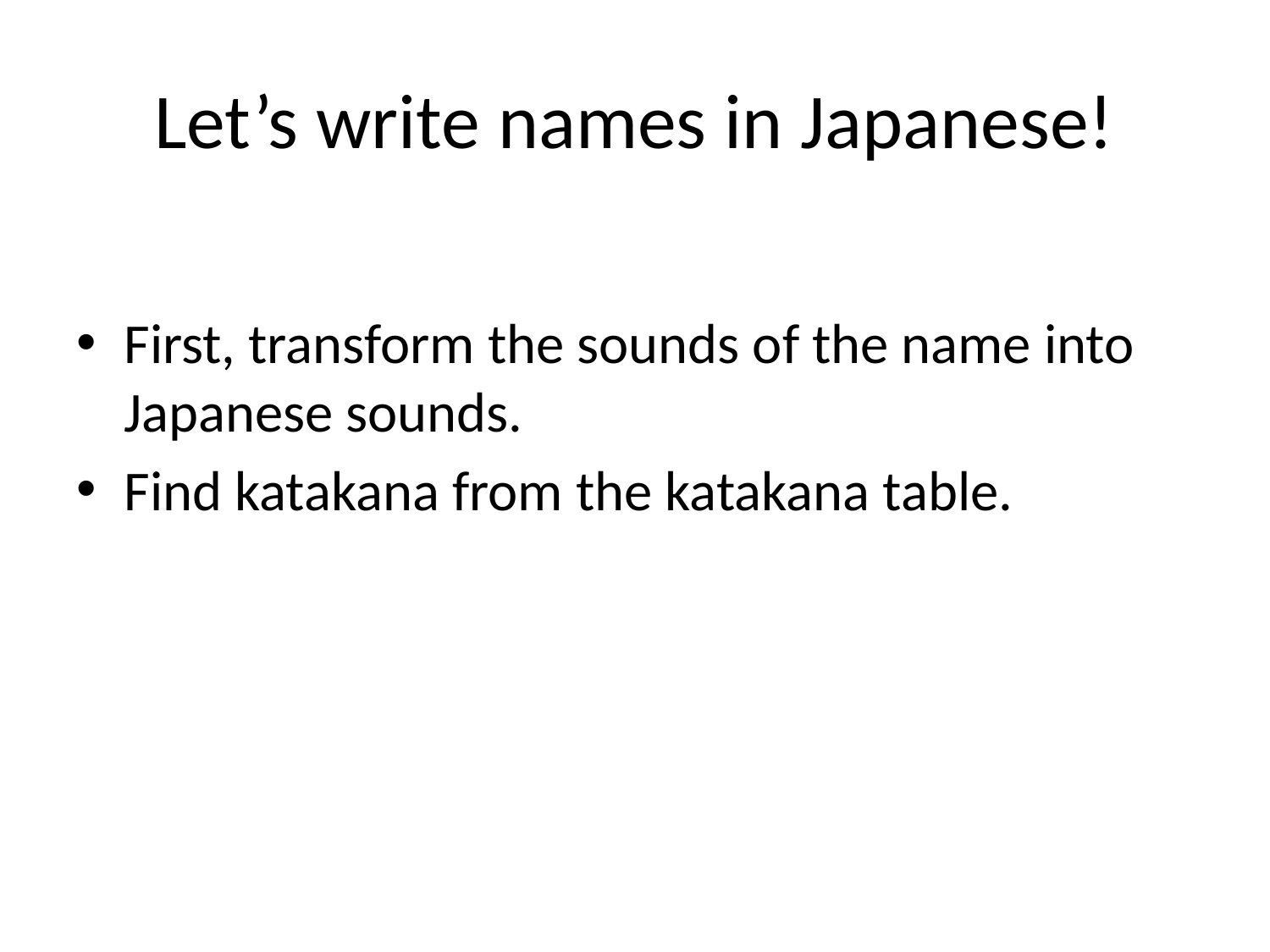

# Let’s write names in Japanese!

First, transform the sounds of the name into Japanese sounds.
Find katakana from the katakana table.